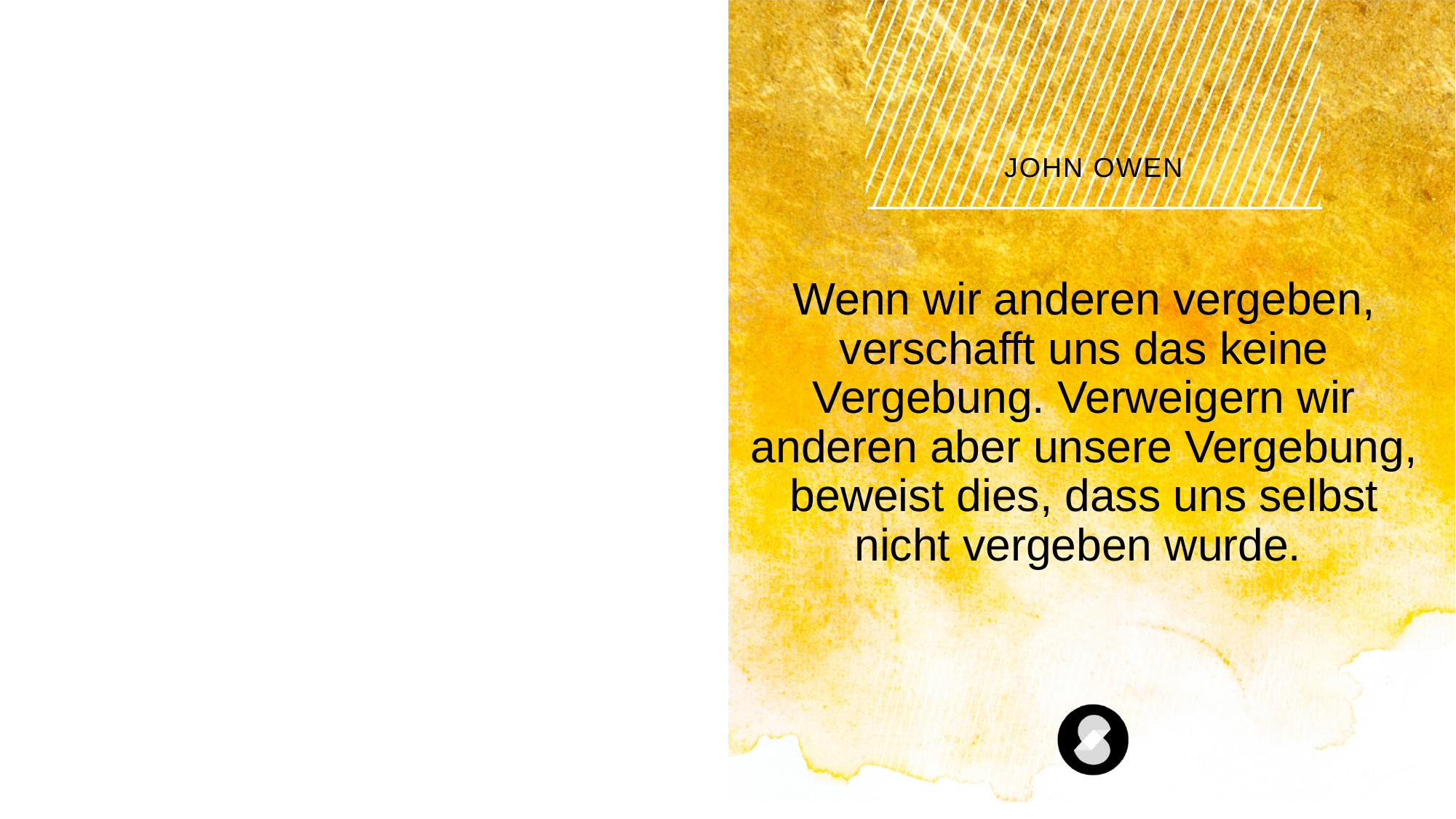

John OWen
Wenn wir anderen vergeben, verschafft uns das keine Vergebung. Verweigern wir anderen aber unsere Vergebung, beweist dies, dass uns selbst nicht vergeben wurde.